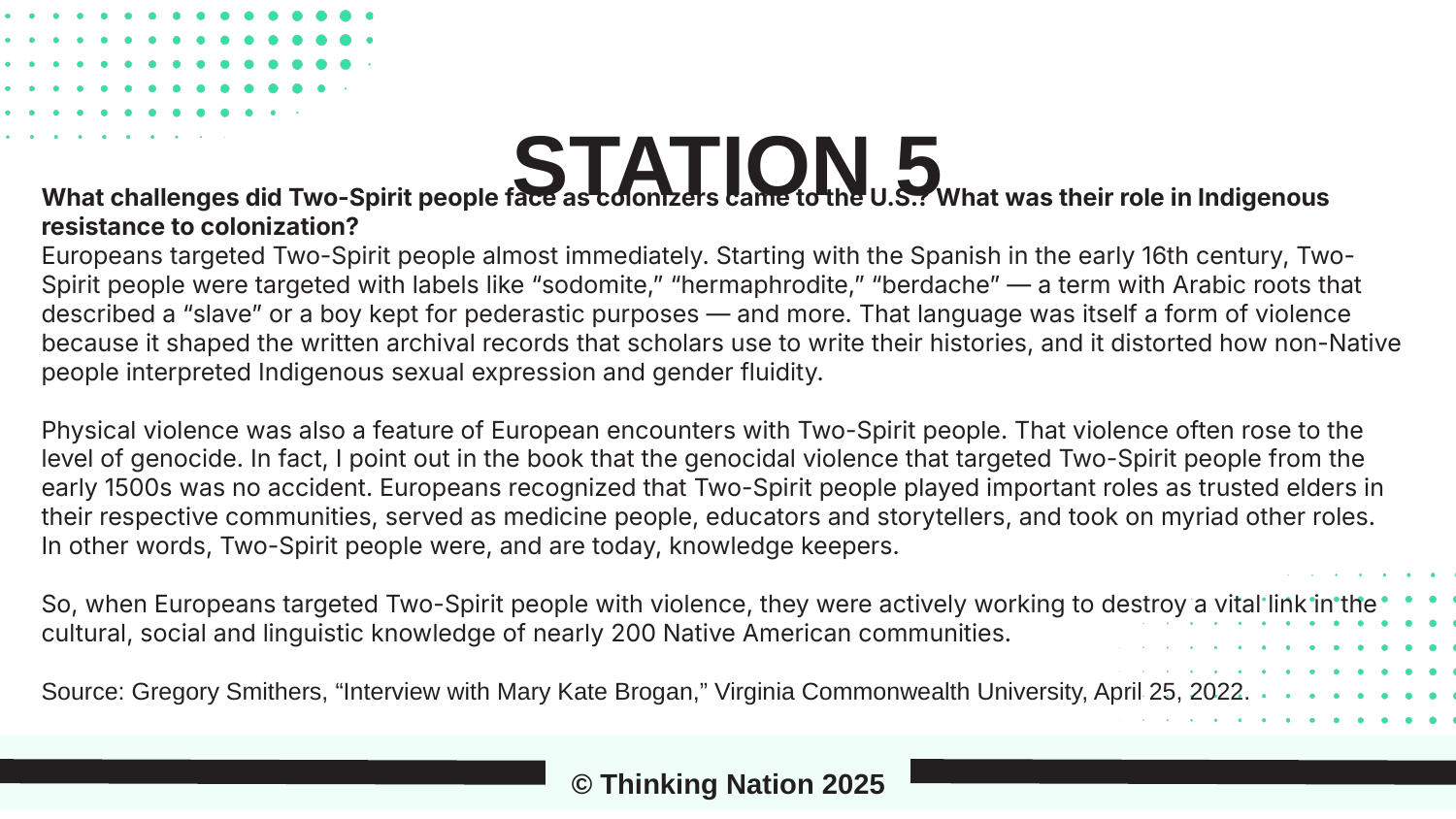

STATION 5
What challenges did Two-Spirit people face as colonizers came to the U.S.? What was their role in Indigenous resistance to colonization?
Europeans targeted Two-Spirit people almost immediately. Starting with the Spanish in the early 16th century, Two-Spirit people were targeted with labels like “sodomite,” “hermaphrodite,” “berdache” — a term with Arabic roots that described a “slave” or a boy kept for pederastic purposes — and more. That language was itself a form of violence because it shaped the written archival records that scholars use to write their histories, and it distorted how non-Native people interpreted Indigenous sexual expression and gender fluidity.

Physical violence was also a feature of European encounters with Two-Spirit people. That violence often rose to the level of genocide. In fact, I point out in the book that the genocidal violence that targeted Two-Spirit people from the early 1500s was no accident. Europeans recognized that Two-Spirit people played important roles as trusted elders in their respective communities, served as medicine people, educators and storytellers, and took on myriad other roles. In other words, Two-Spirit people were, and are today, knowledge keepers.

So, when Europeans targeted Two-Spirit people with violence, they were actively working to destroy a vital link in the cultural, social and linguistic knowledge of nearly 200 Native American communities.

Source: Gregory Smithers, “Interview with Mary Kate Brogan,” Virginia Commonwealth University, April 25, 2022.

© Thinking Nation 2025